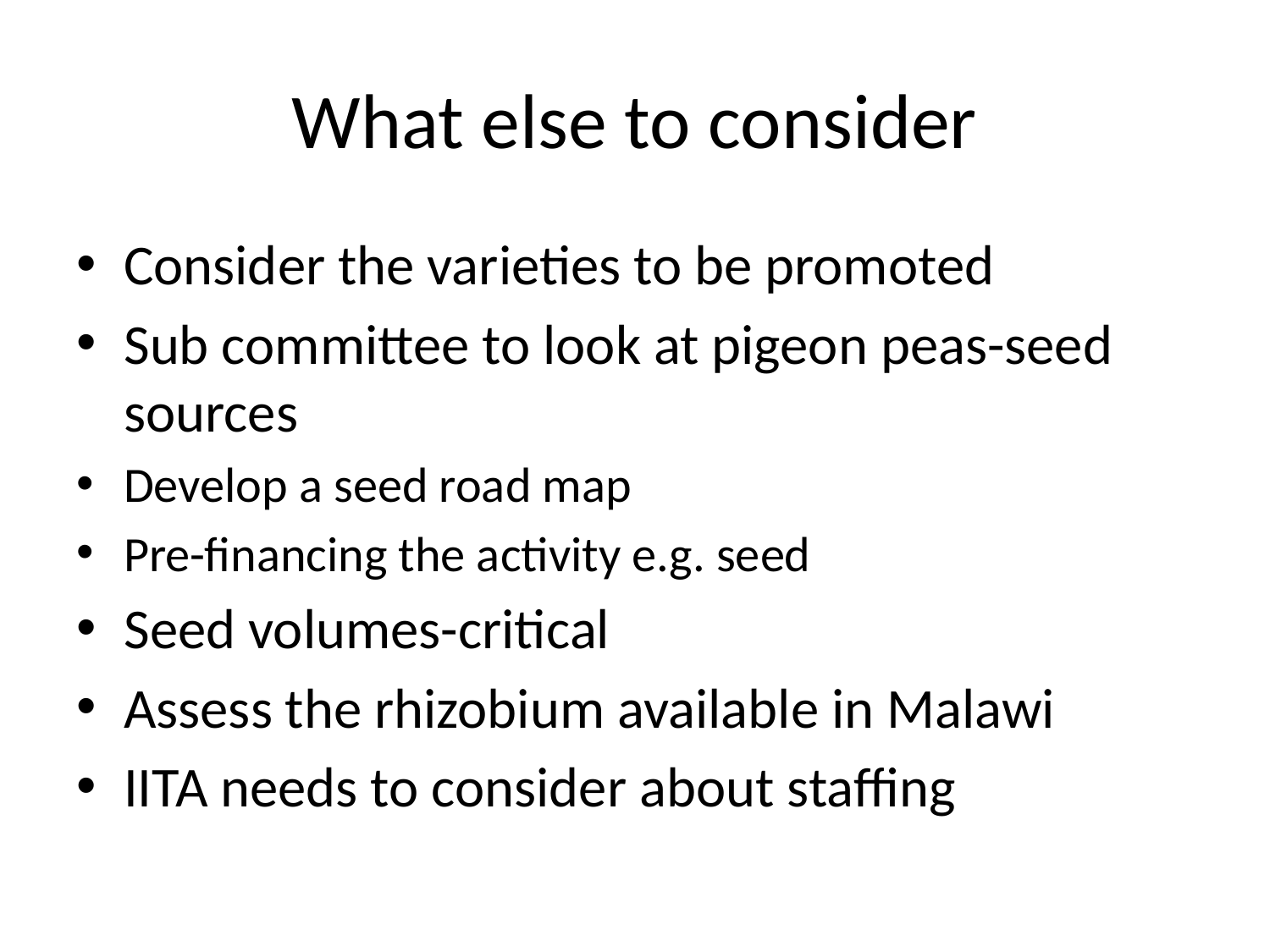

# What else to consider
Consider the varieties to be promoted
Sub committee to look at pigeon peas-seed sources
Develop a seed road map
Pre-financing the activity e.g. seed
Seed volumes-critical
Assess the rhizobium available in Malawi
IITA needs to consider about staffing